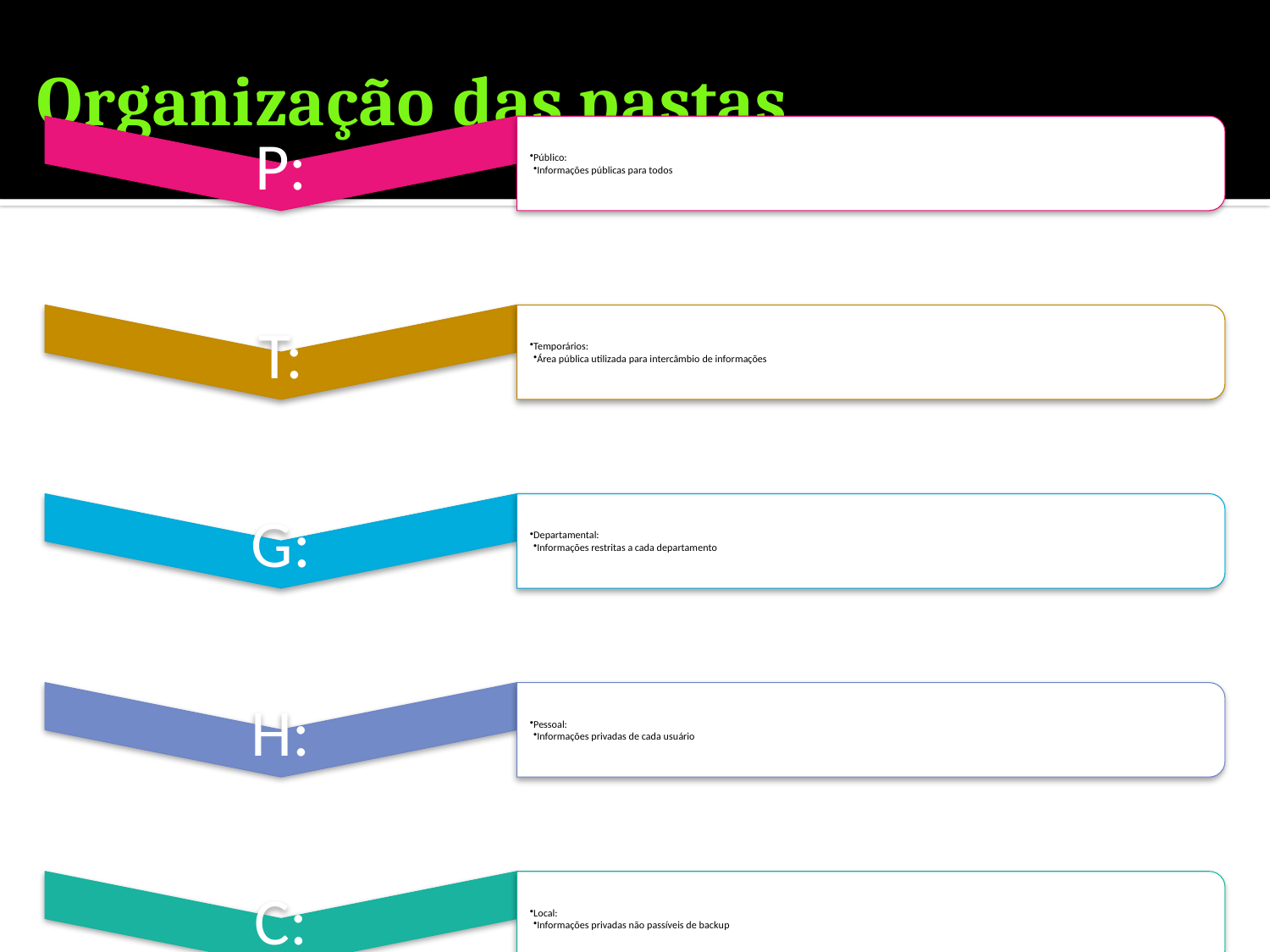

# Organização das pastas
P:
Público:
Informações públicas para todos
G:
Departamental:
Informações restritas a cada departamento
H:
Pessoal:
Informações privadas de cada usuário
T:
Temporários:
Área pública utilizada para intercâmbio de informações
C:
Local:
Informações privadas não passíveis de backup